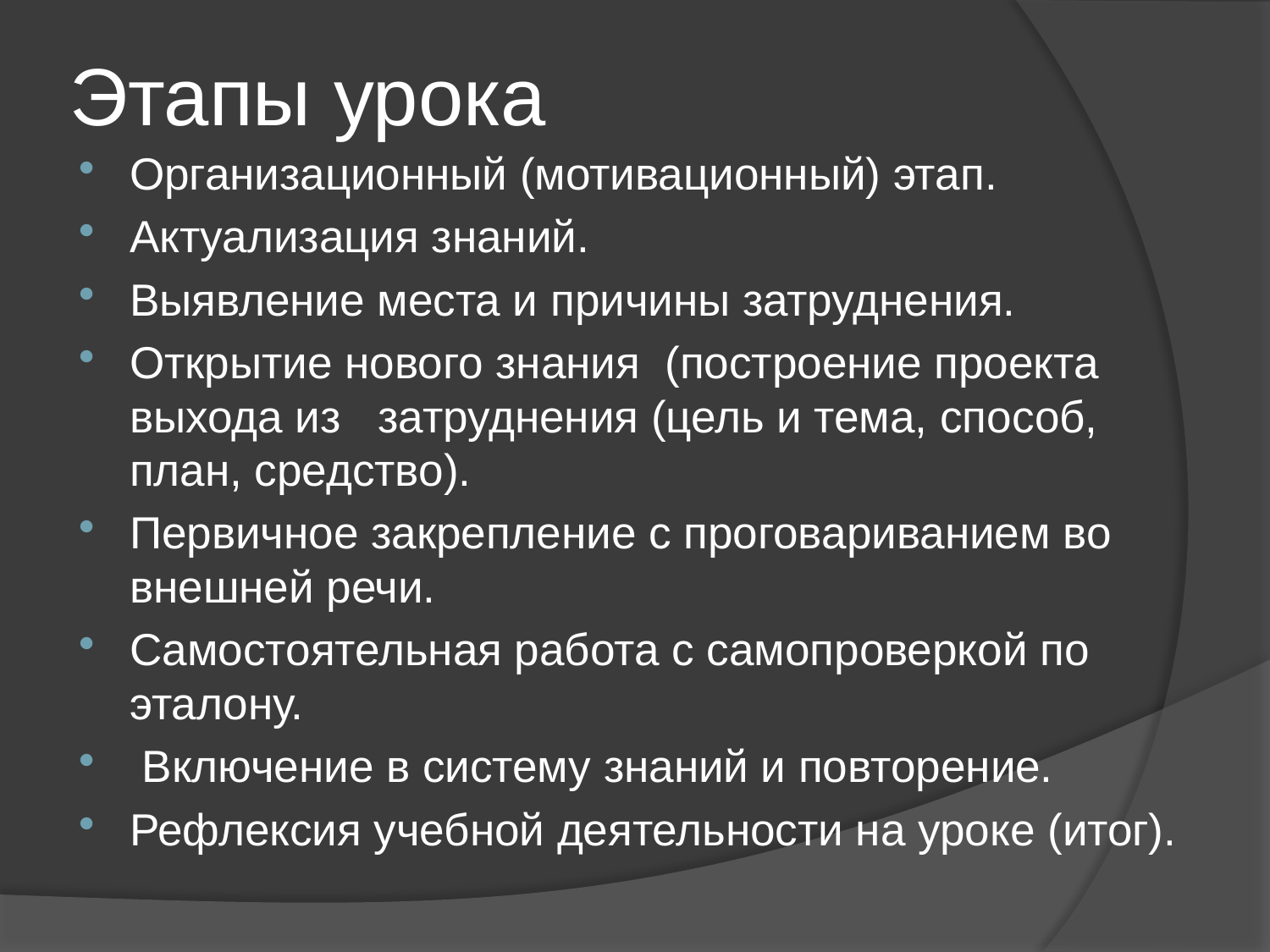

# Этапы урока
Организационный (мотивационный) этап.
Актуализация знаний.
Выявление места и причины затруднения.
Открытие нового знания  (построение проекта выхода из   затруднения (цель и тема, способ, план, средство).
Первичное закрепление с проговариванием во внешней речи.
Самостоятельная работа с самопроверкой по эталону.
 Включение в систему знаний и повторение.
Рефлексия учебной деятельности на уроке (итог).